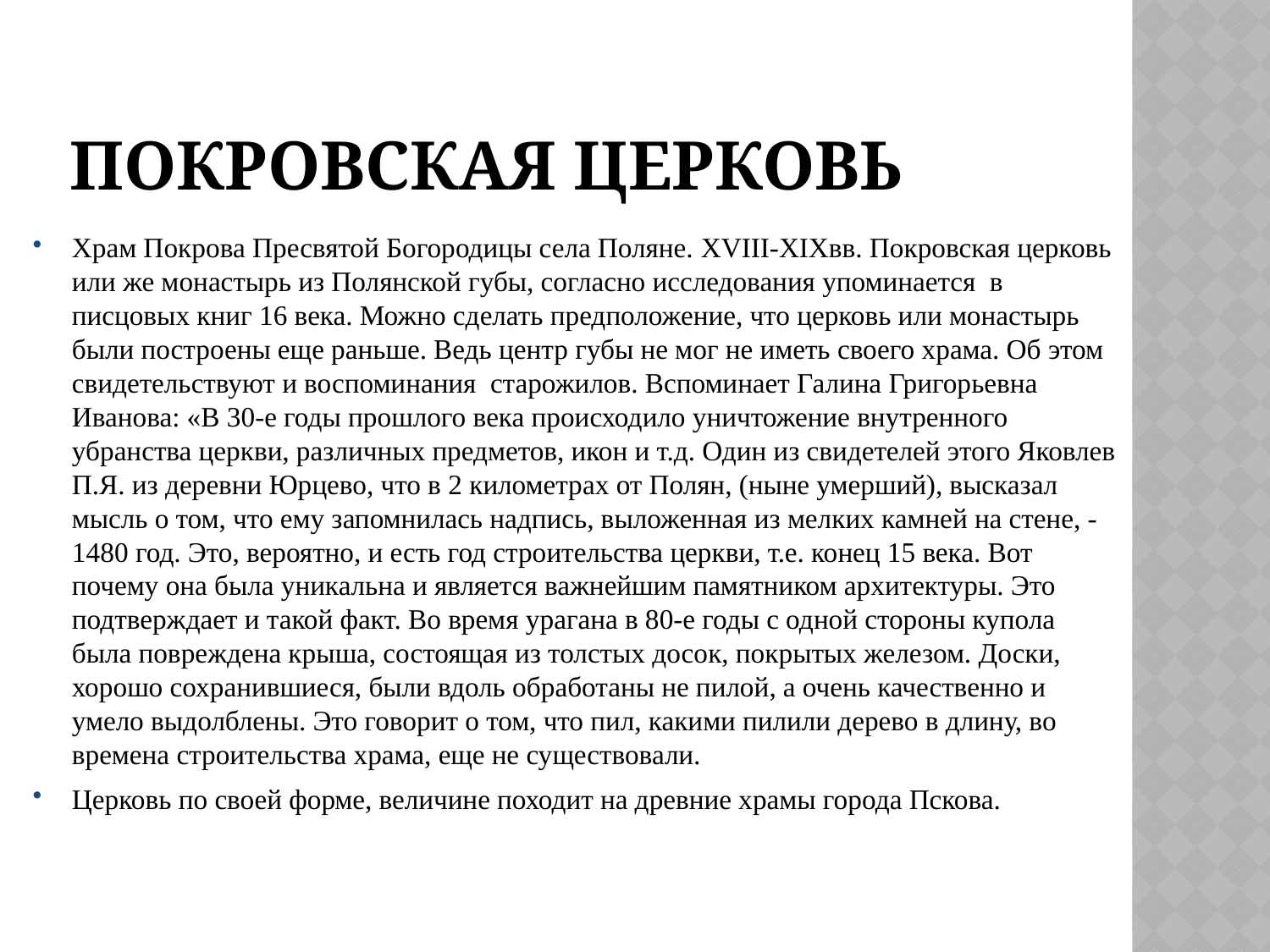

# Покровская церковь
Храм Покрова Пресвятой Богородицы села Поляне. XVIII-XIXвв. Покровская церковь или же монастырь из Полянской губы, согласно исследования упоминается  в  писцовых книг 16 века. Можно сделать предположение, что церковь или монастырь были построены еще раньше. Ведь центр губы не мог не иметь своего храма. Об этом свидетельствуют и воспоминания  старожилов. Вспоминает Галина Григорьевна Иванова: «В 30-е годы прошлого века происходило уничтожение внутренного убранства церкви, различных предметов, икон и т.д. Один из свидетелей этого Яковлев П.Я. из деревни Юрцево, что в 2 километрах от Полян, (ныне умерший), высказал мысль о том, что ему запомнилась надпись, выложенная из мелких камней на стене, - 1480 год. Это, вероятно, и есть год строительства церкви, т.е. конец 15 века. Вот почему она была уникальна и является важнейшим памятником архитектуры. Это подтверждает и такой факт. Во время урагана в 80-е годы с одной стороны купола была повреждена крыша, состоящая из толстых досок, покрытых железом. Доски, хорошо сохранившиеся, были вдоль обработаны не пилой, а очень качественно и умело выдолблены. Это говорит о том, что пил, какими пилили дерево в длину, во времена строительства храма, еще не существовали.
Церковь по своей форме, величине походит на древние храмы города Пскова.